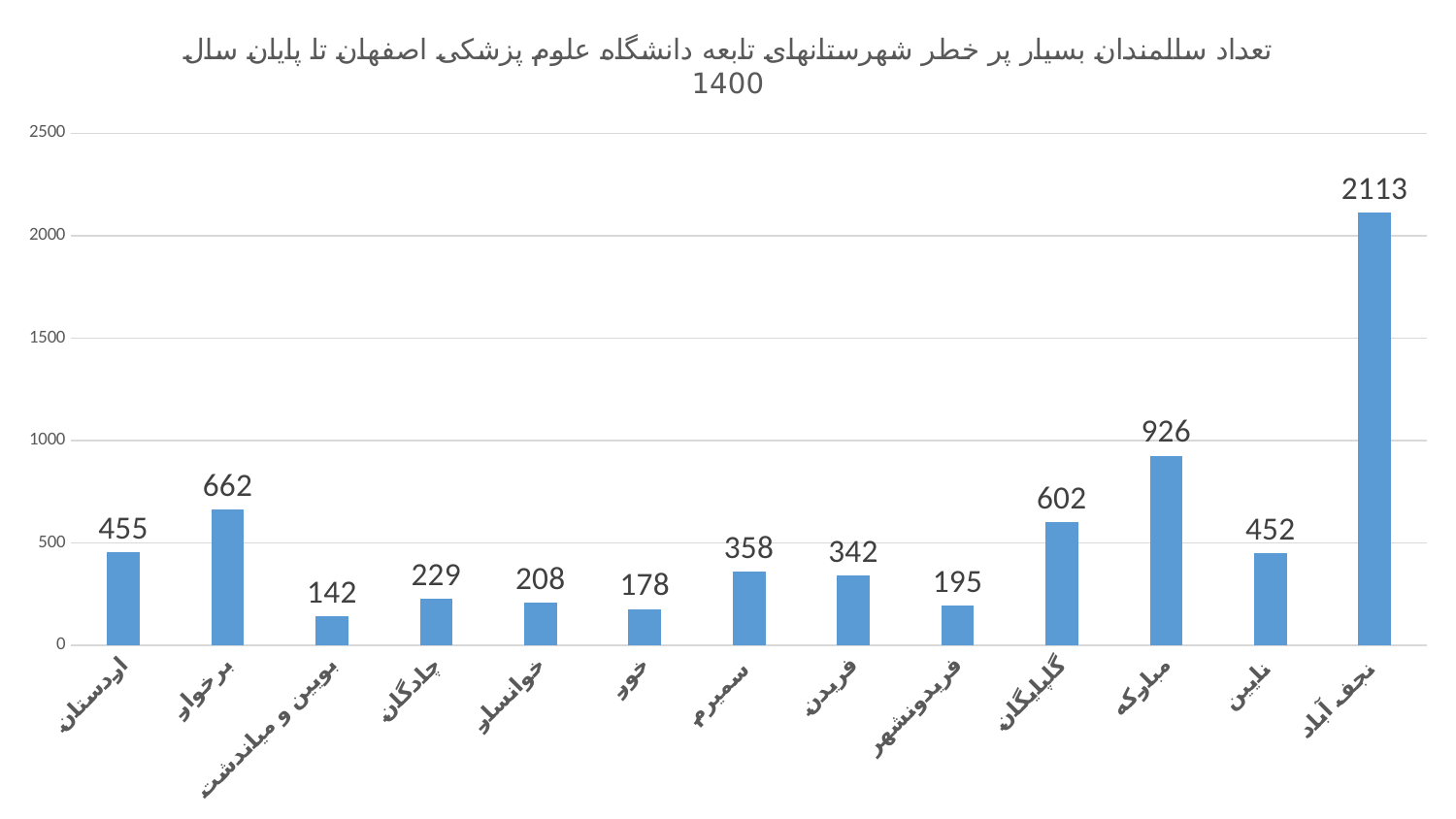

### Chart: تعداد سالمندان بسیار پر خطر شهرستانهای تابعه دانشگاه علوم پزشکی اصفهان تا پایان سال 1400

| Category |  |
|---|---|
| اردستان | 455.0 |
| برخوار | 662.0 |
| بویین و میاندشت | 142.0 |
| چادگان | 229.0 |
| خوانسار | 208.0 |
| خور | 178.0 |
| سمیرم  | 358.0 |
| فریدن | 342.0 |
| فریدونشهر | 195.0 |
| گلپایگان | 602.0 |
| مبارکه | 926.0 |
| نایین  | 452.0 |
| نجف آباد  | 2113.0 |